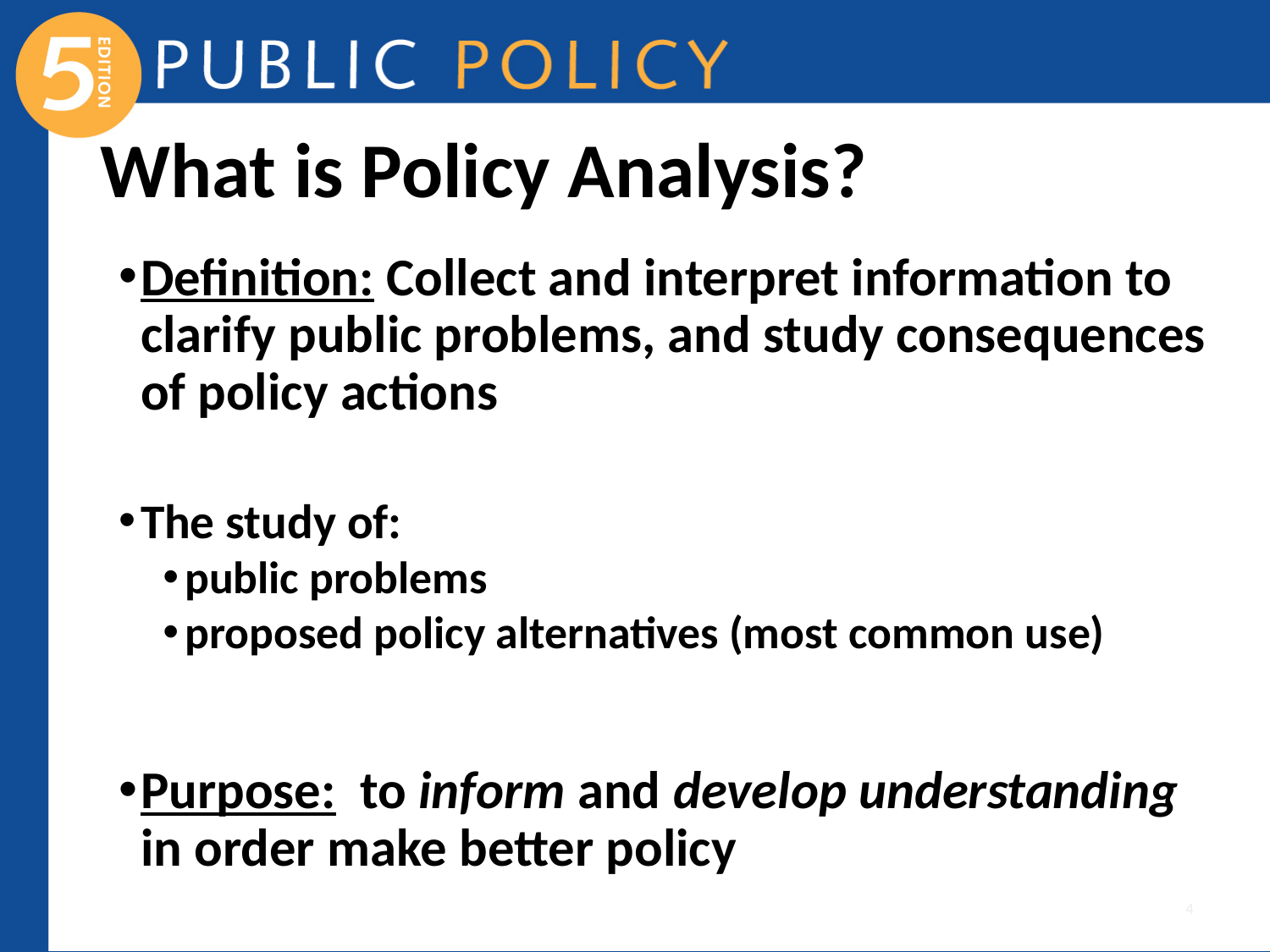

# What is Policy Analysis?
Definition: Collect and interpret information to clarify public problems, and study consequences of policy actions

The study of:
public problems
proposed policy alternatives (most common use)

Purpose:  to inform and develop understanding in order make better policy
4